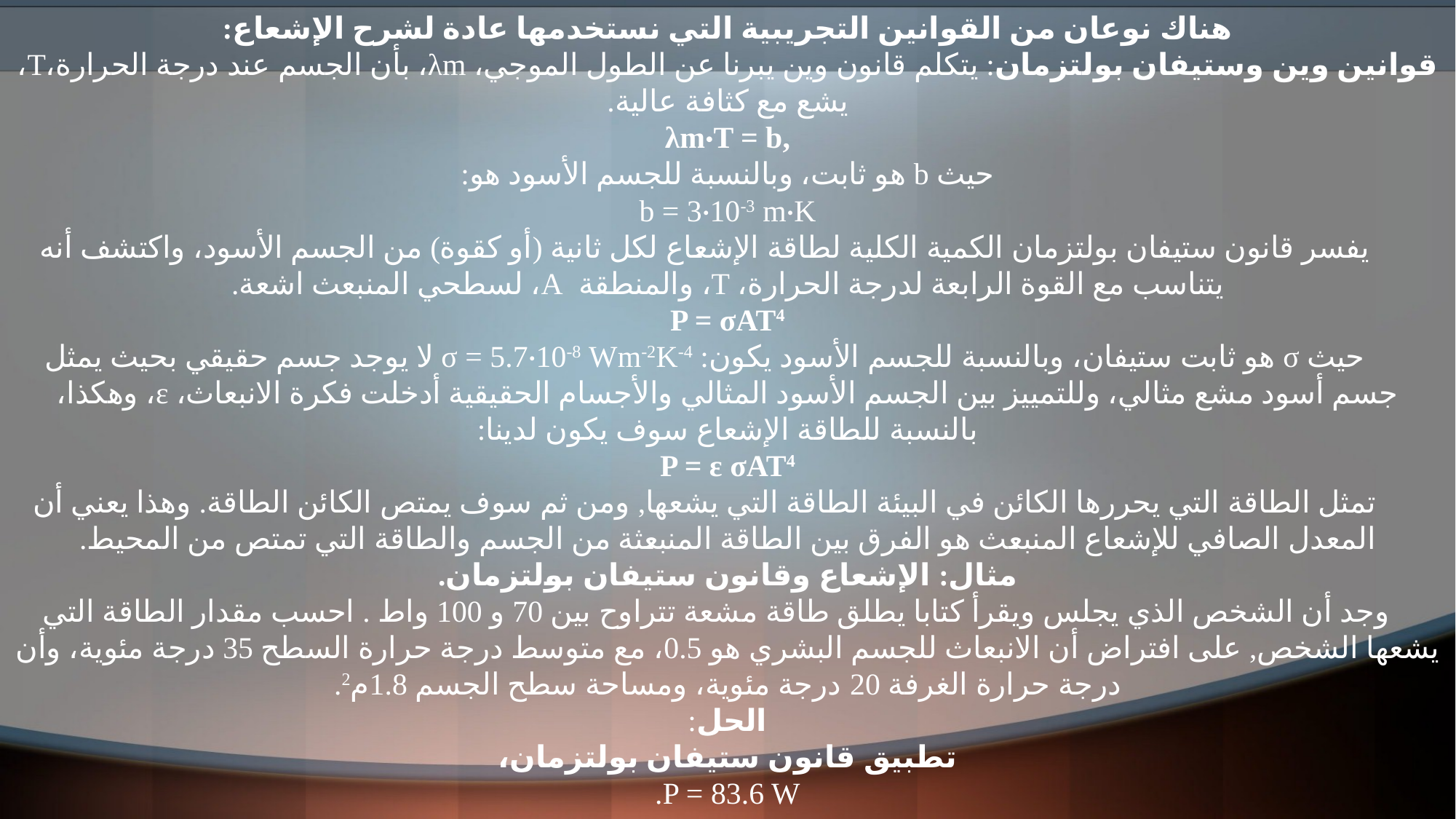

هناك نوعان من القوانين التجريبية التي نستخدمها عادة لشرح الإشعاع:
قوانين وين وستيفان بولتزمان: يتكلم قانون وين يبرنا عن الطول الموجي، λm، بأن الجسم عند درجة الحرارة،T، يشع مع كثافة عالية.
λm·T = b,
حيث b هو ثابت، وبالنسبة للجسم الأسود هو:
b = 3·10-3 m·K
      يفسر قانون ستيفان بولتزمان الكمية الكلية لطاقة الإشعاع لكل ثانية (أو كقوة) من الجسم الأسود، واكتشف أنه يتناسب مع القوة الرابعة لدرجة الحرارة، T، والمنطقة  A، لسطحي المنبعث اشعة.
P = σAT4
      حيث σ هو ثابت ستيفان، وبالنسبة للجسم الأسود يكون: σ = 5.7·10-8 Wm-2K-4 لا يوجد جسم حقيقي بحيث يمثل جسم أسود مشع مثالي، وللتمييز بين الجسم الأسود المثالي والأجسام الحقيقية أدخلت فكرة الانبعاث، ε، وهكذا، بالنسبة للطاقة الإشعاع سوف يكون لدينا:
P = ε σAT4
      تمثل الطاقة التي يحررها الكائن في البيئة الطاقة التي يشعها, ومن ثم سوف يمتص الكائن الطاقة. وهذا يعني أن المعدل الصافي للإشعاع المنبعث هو الفرق بين الطاقة المنبعثة من الجسم والطاقة التي تمتص من المحيط.
مثال: الإشعاع وقانون ستيفان بولتزمان.
   وجد أن الشخص الذي يجلس ويقرأ كتابا يطلق طاقة مشعة تتراوح بين 70 و 100 واط . احسب مقدار الطاقة التي يشعها الشخص, على افتراض أن الانبعاث للجسم البشري هو 0.5، مع متوسط درجة حرارة السطح 35 درجة مئوية، وأن درجة حرارة الغرفة 20 درجة مئوية، ومساحة سطح الجسم 1.8م2.
الحل:
تطبيق قانون ستيفان بولتزمان،
P = 83.6 W.